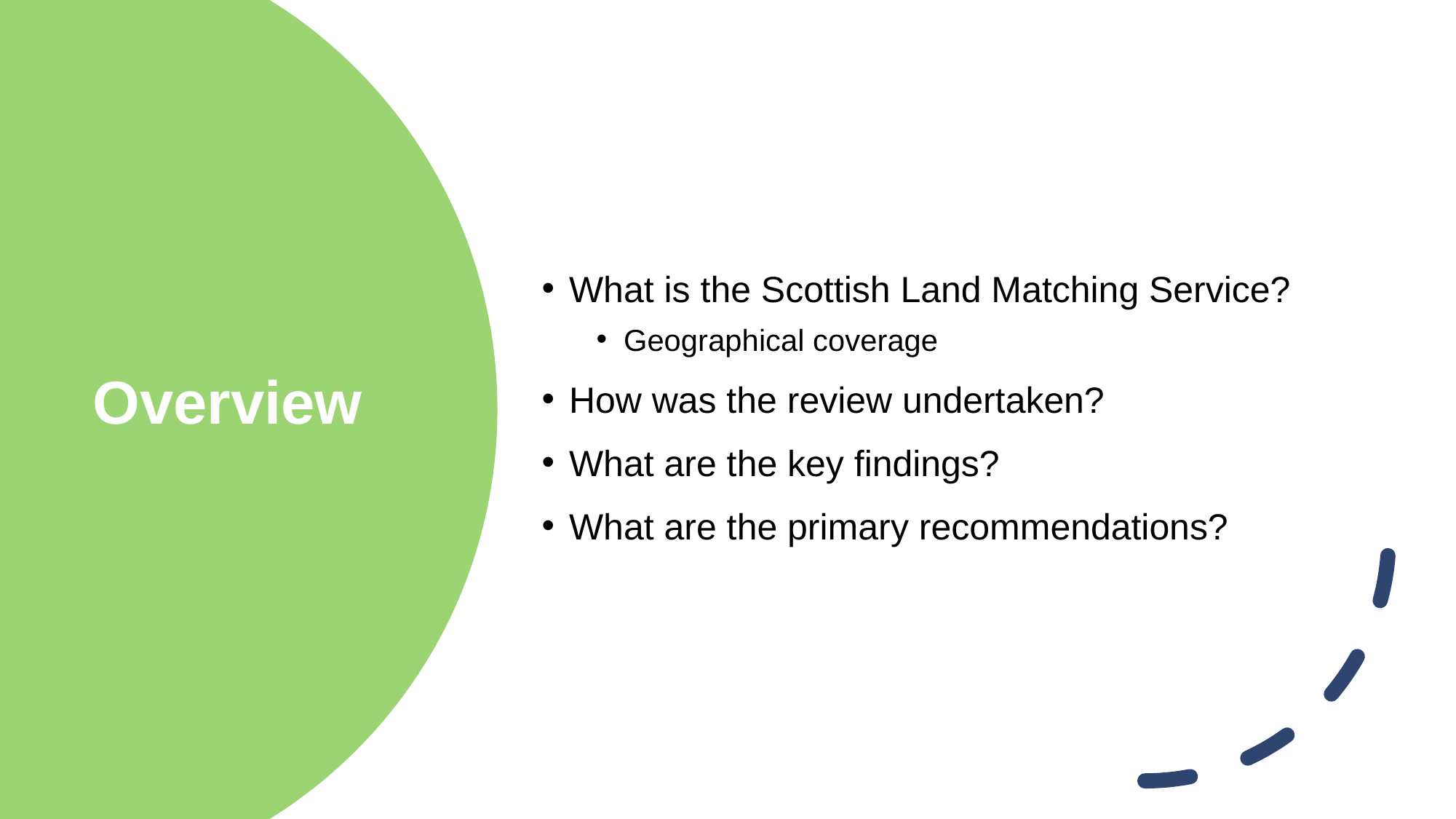

What is the Scottish Land Matching Service?
Geographical coverage
How was the review undertaken?
What are the key findings?
What are the primary recommendations?
# Overview

PowerPoint Template
2